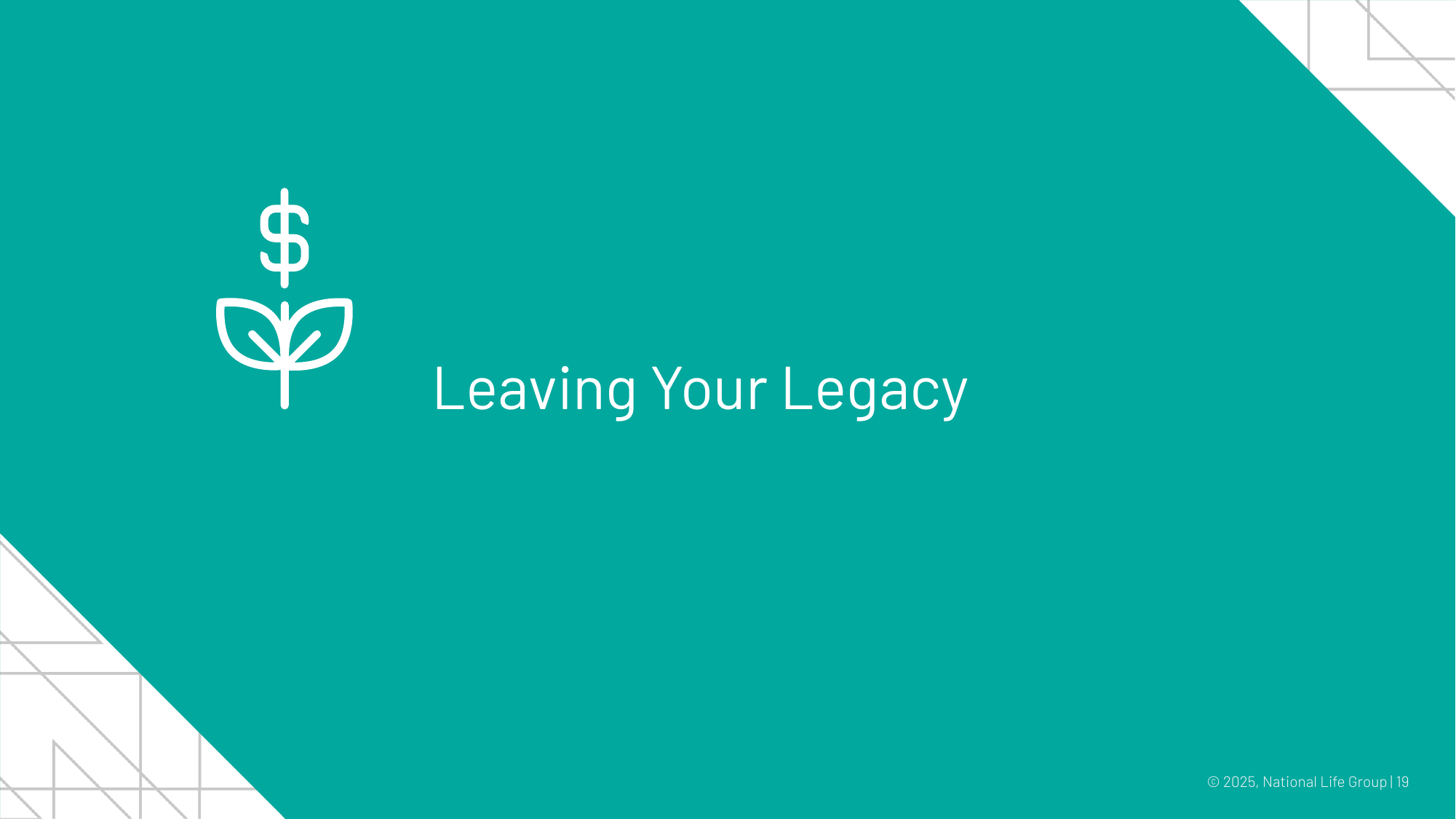

Leaving Your Legacy

© 2025, National Life Group | 19
© 2025, National Life Group | 19